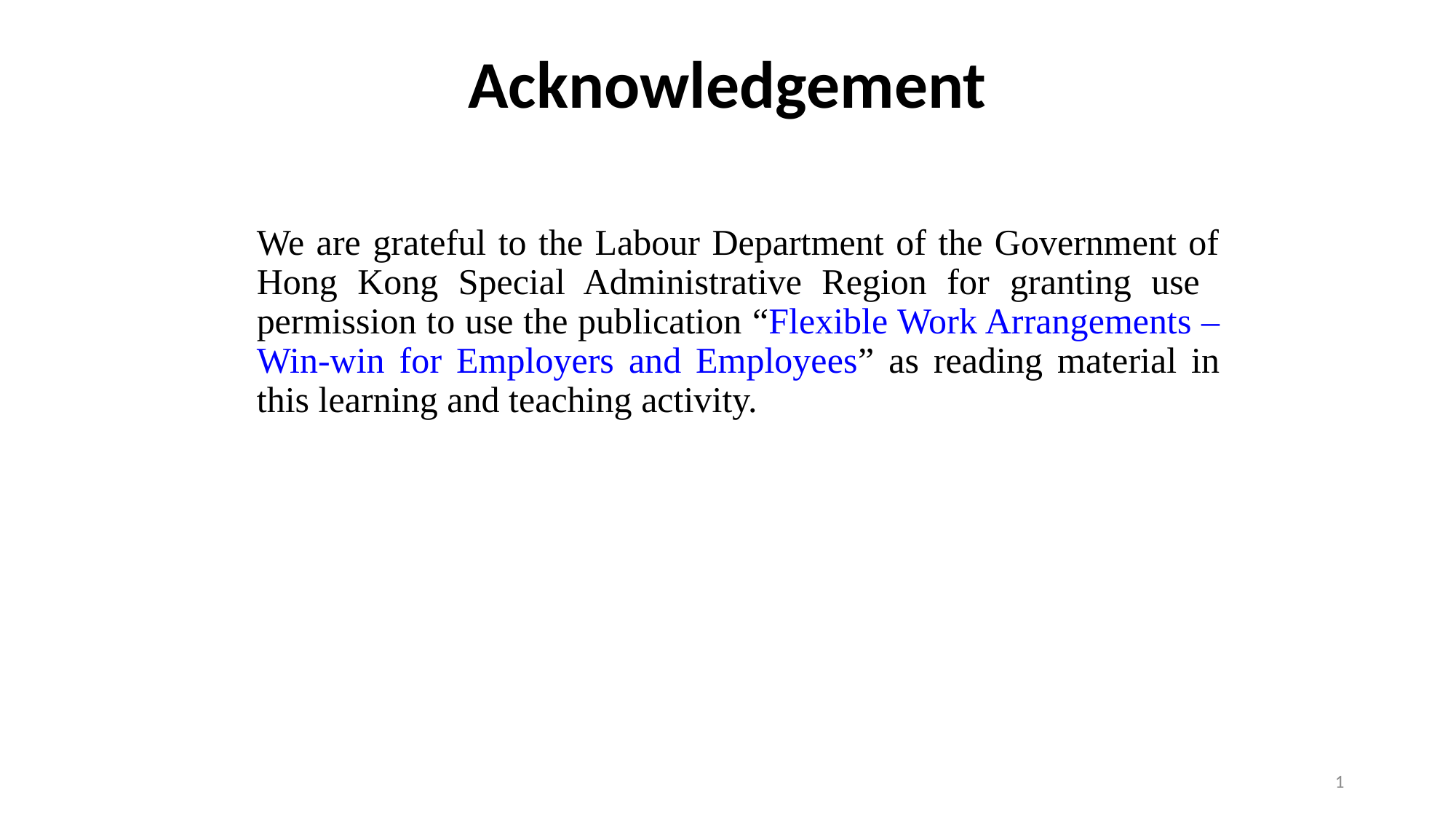

# Acknowledgement
We are grateful to the Labour Department of the Government of Hong Kong Special Administrative Region for granting use  permission to use the publication “Flexible Work Arrangements – Win-win for Employers and Employees” as reading material in this learning and teaching activity.

1